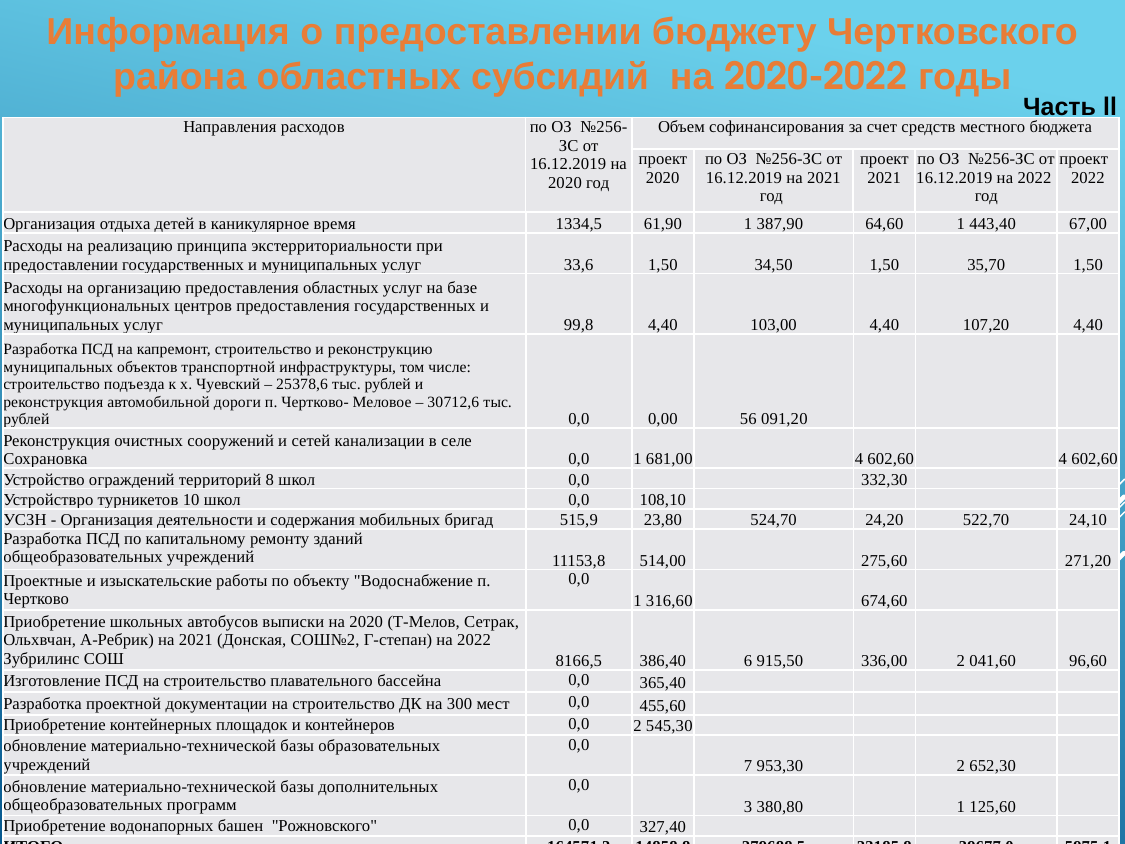

Информация о предоставлении бюджету Чертковского района областных субсидий  на 2020-2022 годы
Часть II
| Направления расходов | по ОЗ №256-ЗС от 16.12.2019 на 2020 год | Объем софинансирования за счет средств местного бюджета |  |  |  |  |
| --- | --- | --- | --- | --- | --- | --- |
|  |  | проект 2020 | по ОЗ №256-ЗС от 16.12.2019 на 2021 год | проект 2021 | по ОЗ №256-ЗС от 16.12.2019 на 2022 год | проект 2022 |
| Организация отдыха детей в каникулярное время | 1334,5 | 61,90 | 1 387,90 | 64,60 | 1 443,40 | 67,00 |
| --- | --- | --- | --- | --- | --- | --- |
| Расходы на реализацию принципа экстерриториальности при предоставлении государственных и муниципальных услуг | 33,6 | 1,50 | 34,50 | 1,50 | 35,70 | 1,50 |
| Расходы на организацию предоставления областных услуг на базе многофункциональных центров предоставления государственных и муниципальных услуг | 99,8 | 4,40 | 103,00 | 4,40 | 107,20 | 4,40 |
| Разработка ПСД на капремонт, строительство и реконструкцию муниципальных объектов транспортной инфраструктуры, том числе: строительство подъезда к х. Чуевский – 25378,6 тыс. рублей и реконструкция автомобильной дороги п. Чертково- Меловое – 30712,6 тыс. рублей | 0,0 | 0,00 | 56 091,20 |  |  |  |
| Реконструкция очистных сооружений и сетей канализации в селе Сохрановка | 0,0 | 1 681,00 |  | 4 602,60 |  | 4 602,60 |
| Устройство ограждений территорий 8 школ | 0,0 |  |  | 332,30 |  |  |
| Устройствро турникетов 10 школ | 0,0 | 108,10 |  |  |  |  |
| УСЗН - Организация деятельности и содержания мобильных бригад | 515,9 | 23,80 | 524,70 | 24,20 | 522,70 | 24,10 |
| Разработка ПСД по капитальному ремонту зданий общеобразовательных учреждений | 11153,8 | 514,00 |  | 275,60 |  | 271,20 |
| Проектные и изыскательские работы по объекту "Водоснабжение п. Чертково | 0,0 | 1 316,60 |  | 674,60 |  |  |
| Приобретение школьных автобусов выписки на 2020 (Т-Мелов, Сетрак, Ольхвчан, А-Ребрик) на 2021 (Донская, СОШ№2, Г-степан) на 2022 Зубрилинс СОШ | 8166,5 | 386,40 | 6 915,50 | 336,00 | 2 041,60 | 96,60 |
| Изготовление ПСД на строительство плавательного бассейна | 0,0 | 365,40 |  |  |  |  |
| Разработка проектной документации на строительство ДК на 300 мест | 0,0 | 455,60 |  |  |  |  |
| Приобретение контейнерных площадок и контейнеров | 0,0 | 2 545,30 |  |  |  |  |
| обновление материально-технической базы образовательных учреждений | 0,0 |  | 7 953,30 |  | 2 652,30 |  |
| обновление материально-технической базы дополнительных общеобразовательных программ | 0,0 |  | 3 380,80 |  | 1 125,60 |  |
| Приобретение водонапорных башен "Рожновского" | 0,0 | 327,40 |  |  |  |  |
| ИТОГО : | 164571,3 | 14858,8 | 279688,5 | 23185,8 | 39677,0 | 5975,1 |